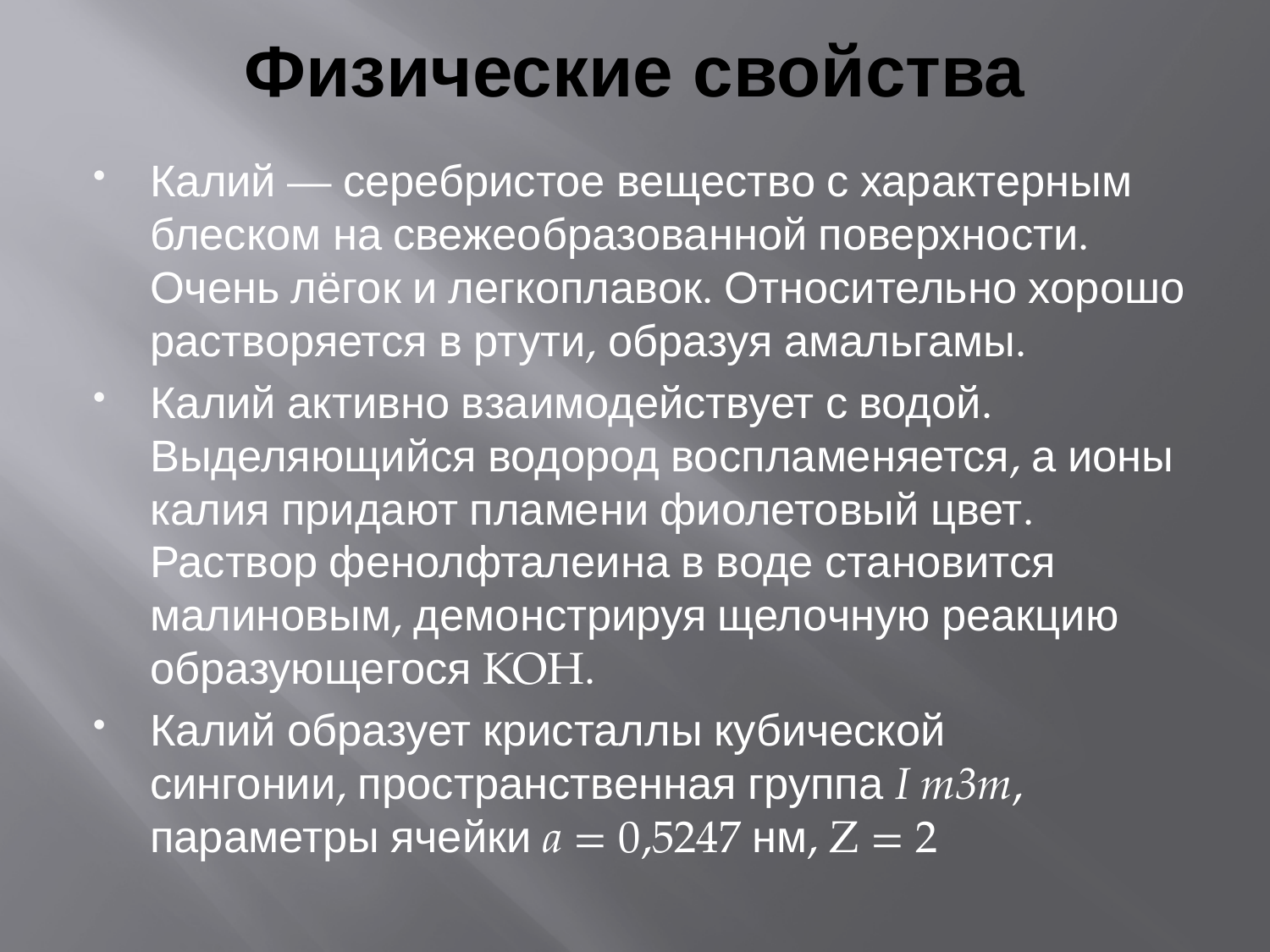

# Физические свойства
Калий — серебристое вещество с характерным блеском на свежеобразованной поверхности. Очень лёгок и легкоплавок. Относительно хорошо растворяется в ртути, образуя амальгамы.
Калий активно взаимодействует с водой. Выделяющийся водород воспламеняется, а ионы калия придают пламени фиолетовый цвет. Раствор фенолфталеина в воде становится малиновым, демонстрируя щелочную реакцию образующегося KOH.
Калий образует кристаллы кубической  сингонии, пространственная группа I m3m, параметры ячейки a = 0,5247 нм, Z = 2